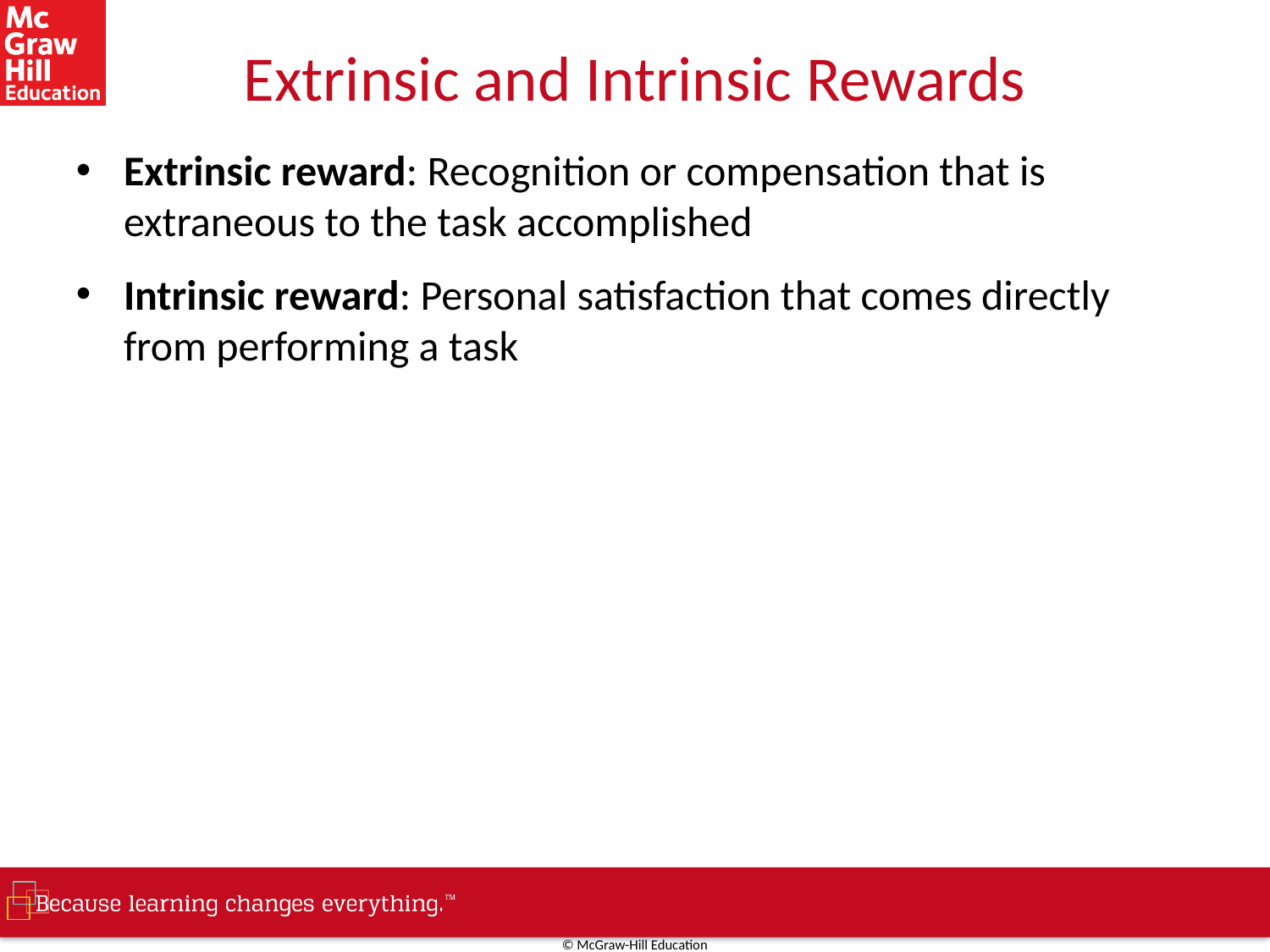

# Extrinsic and Intrinsic Rewards
Extrinsic reward: Recognition or compensation that is extraneous to the task accomplished
Intrinsic reward: Personal satisfaction that comes directly from performing a task